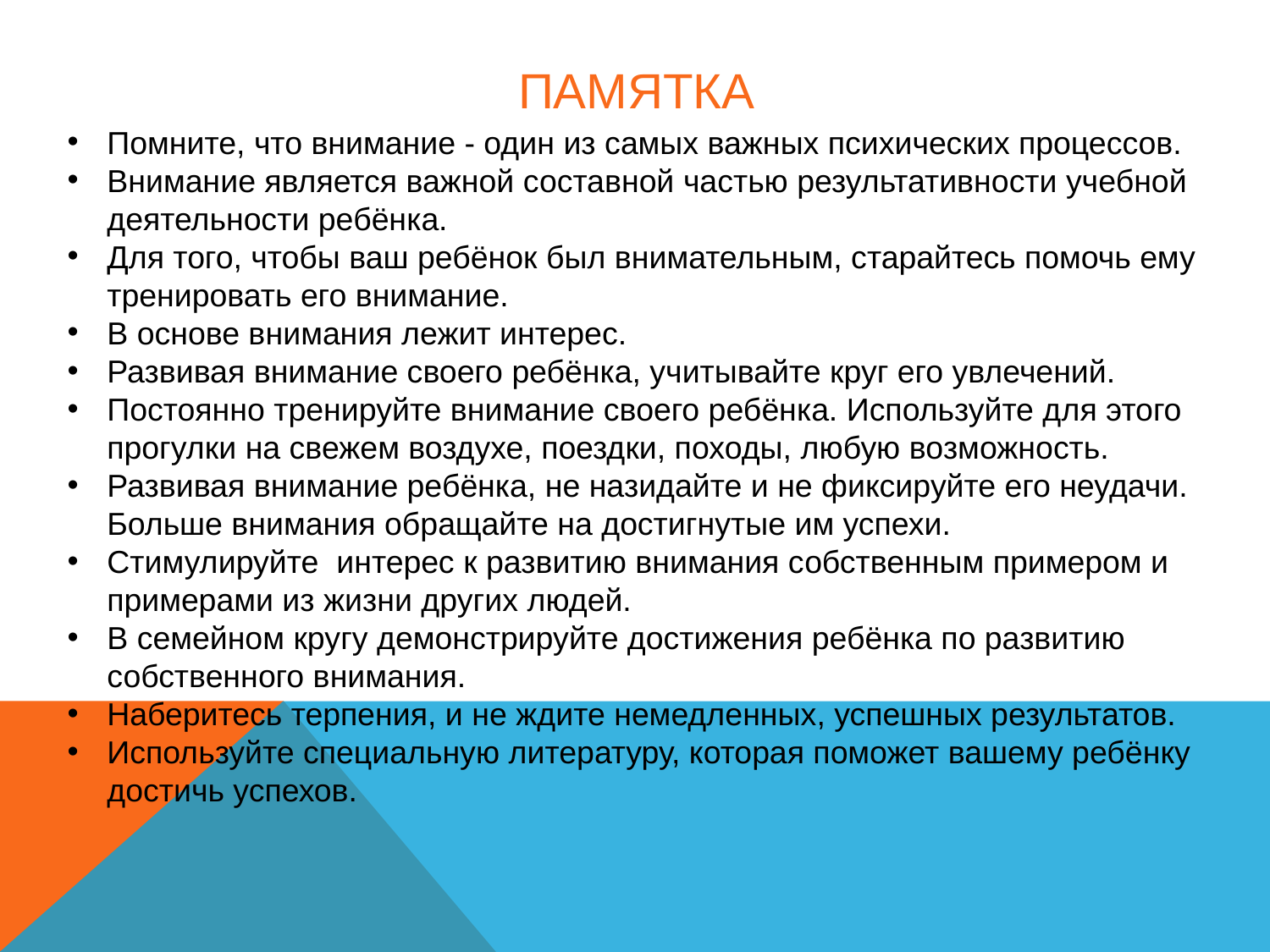

# Памятка
Помните, что внимание - один из самых важных психических процессов.
Внимание является важной составной частью результативности учебной деятельности ребёнка.
Для того, чтобы ваш ребёнок был внимательным, старайтесь помочь ему тренировать его внимание.
В основе внимания лежит интерес.
Развивая внимание своего ребёнка, учитывайте круг его увлечений.
Постоянно тренируйте внимание своего ребёнка. Используйте для этого прогулки на свежем воздухе, поездки, походы, любую возможность.
Развивая внимание ребёнка, не назидайте и не фиксируйте его неудачи. Больше внимания обращайте на достигнутые им успехи.
Стимулируйте  интерес к развитию внимания собственным примером и примерами из жизни других людей.
В семейном кругу демонстрируйте достижения ребёнка по развитию собственного внимания.
Наберитесь терпения, и не ждите немедленных, успешных результатов.
Используйте специальную литературу, которая поможет вашему ребёнку достичь успехов.